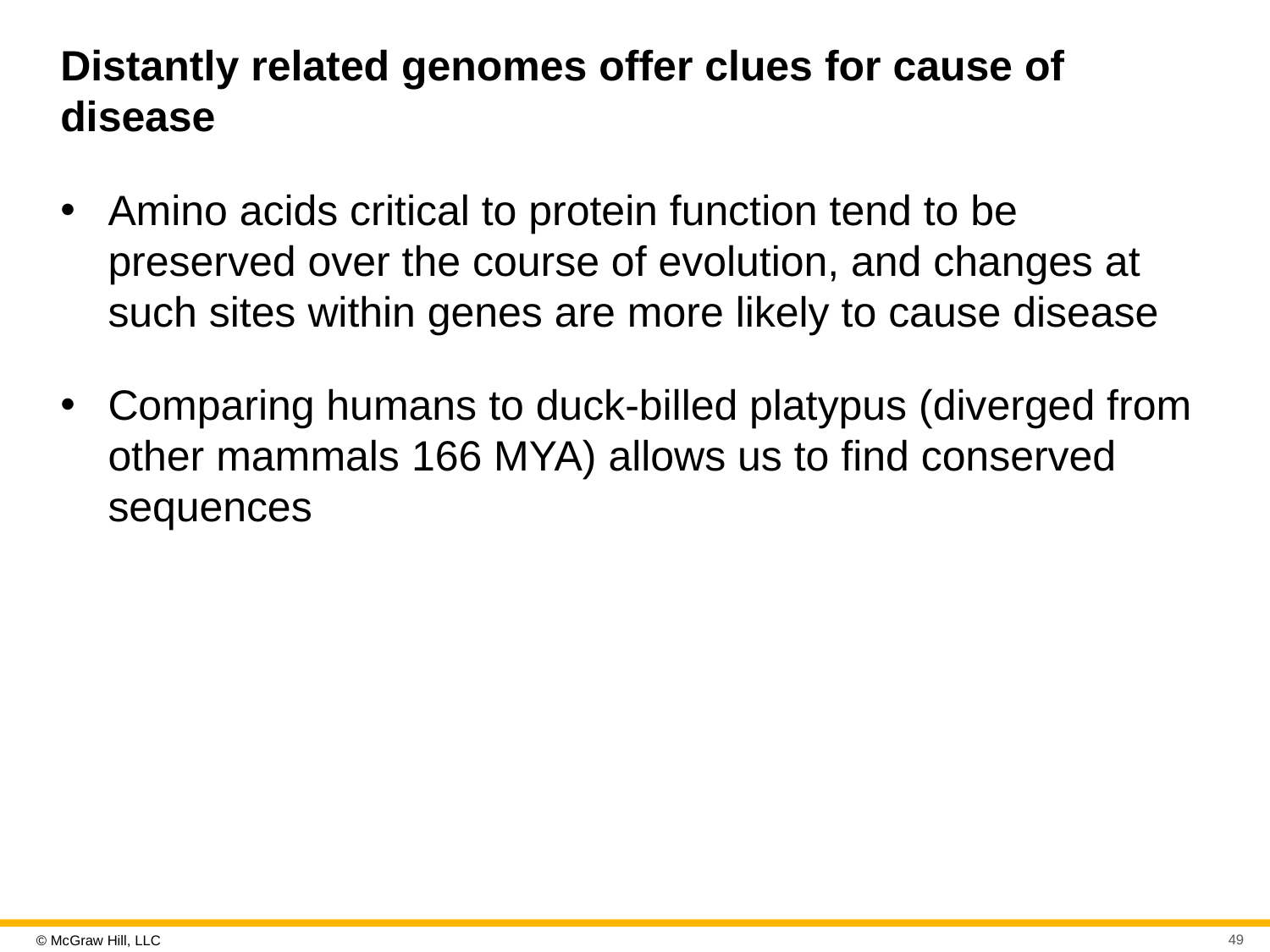

# Distantly related genomes offer clues for cause of disease
Amino acids critical to protein function tend to be preserved over the course of evolution, and changes at such sites within genes are more likely to cause disease
Comparing humans to duck-billed platypus (diverged from other mammals 166 MYA) allows us to find conserved sequences
49